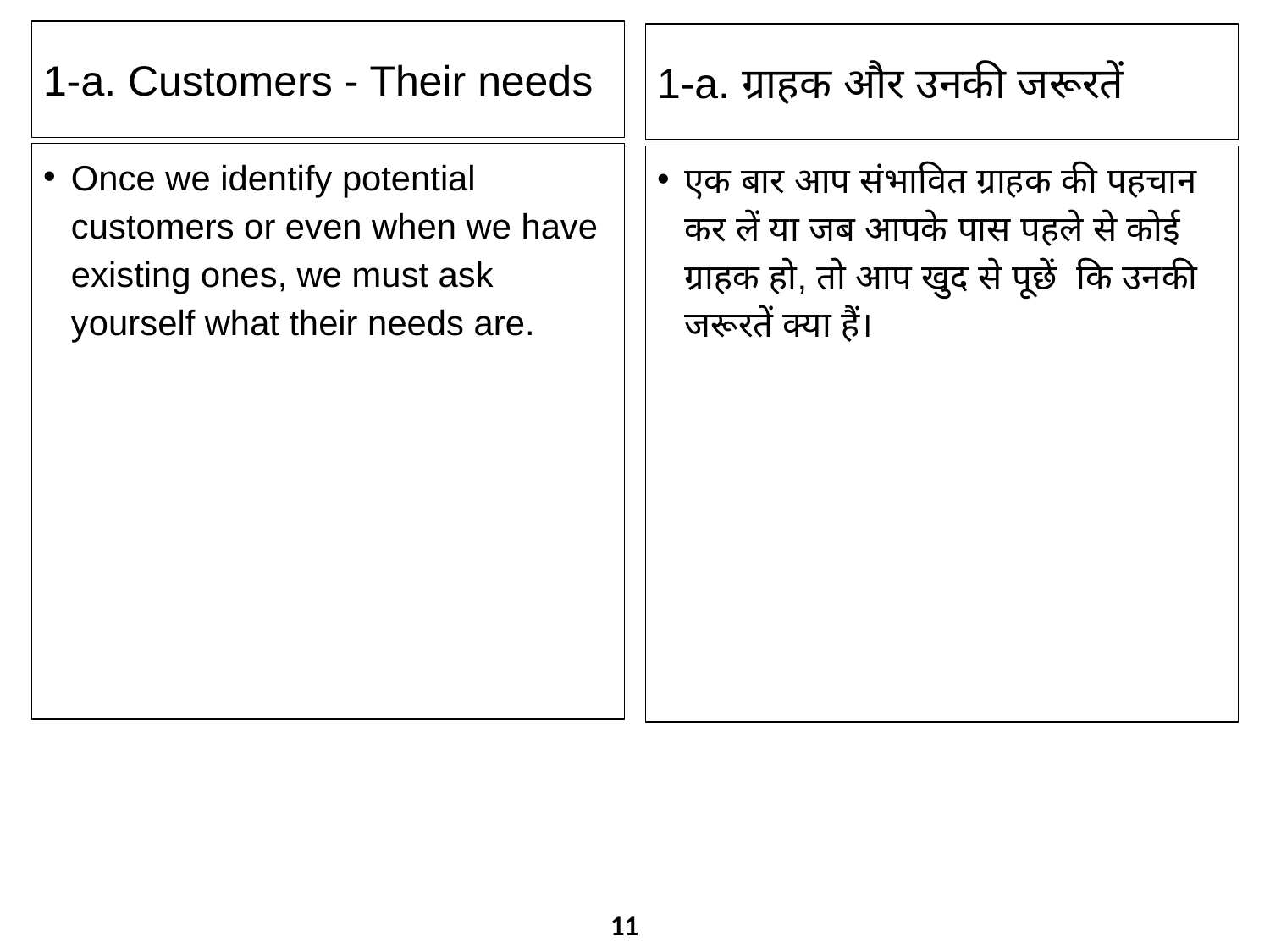

1-a. Customers - Their needs
1-a. ग्राहक और उनकी जरूरतें
Once we identify potential customers or even when we have existing ones, we must ask yourself what their needs are.
एक बार आप संभावित ग्राहक की पहचान कर लें या जब आपके पास पहले से कोई ग्राहक हो, तो आप खुद से पूछें  कि उनकी जरूरतें क्या हैं।

11